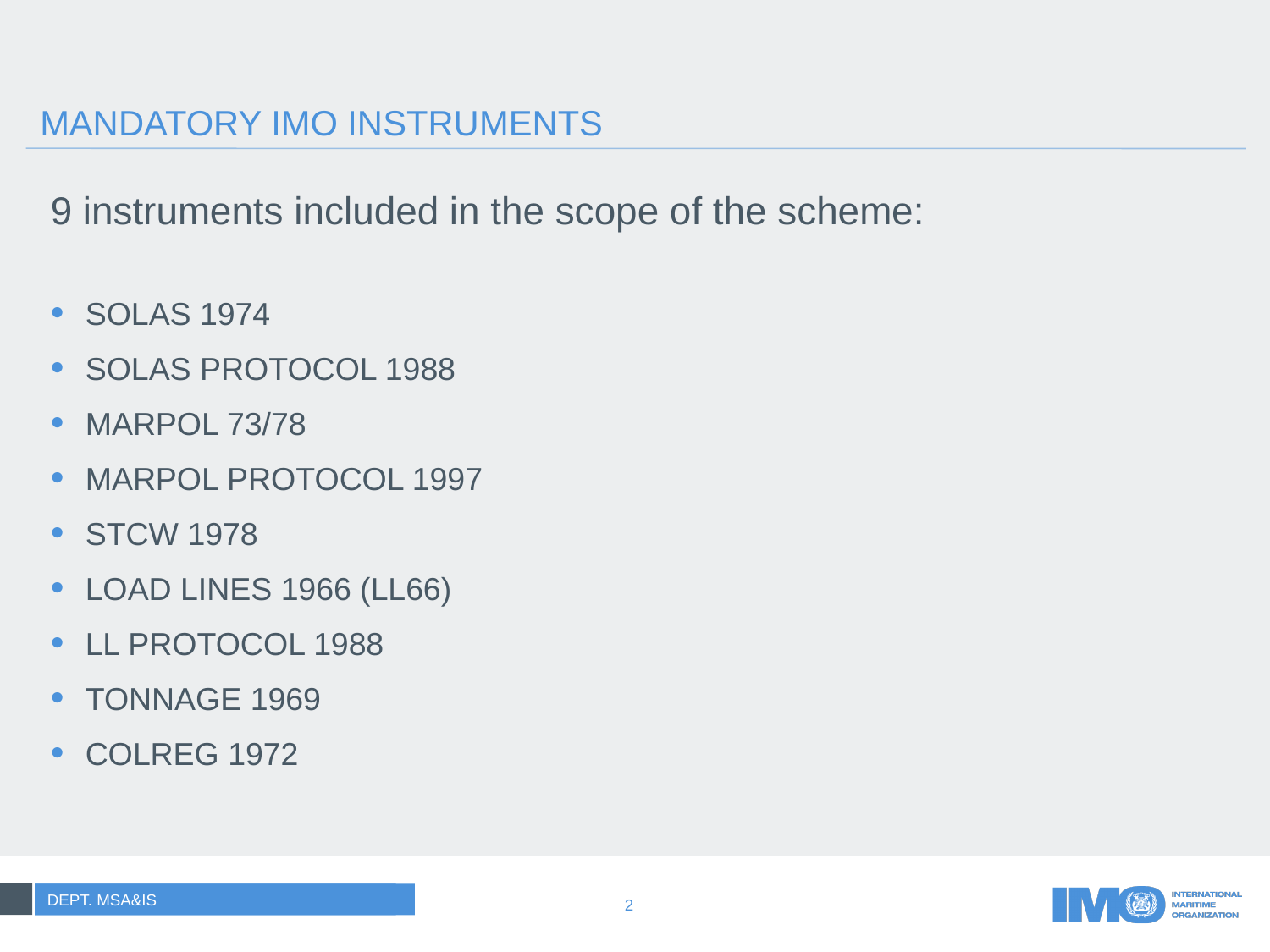

# MANDATORY IMO INSTRUMENTS
9 instruments included in the scope of the scheme:

SOLAS 1974
SOLAS PROTOCOL 1988
MARPOL 73/78
MARPOL PROTOCOL 1997
STCW 1978
LOAD LINES 1966 (LL66)
LL PROTOCOL 1988
TONNAGE 1969
COLREG 1972